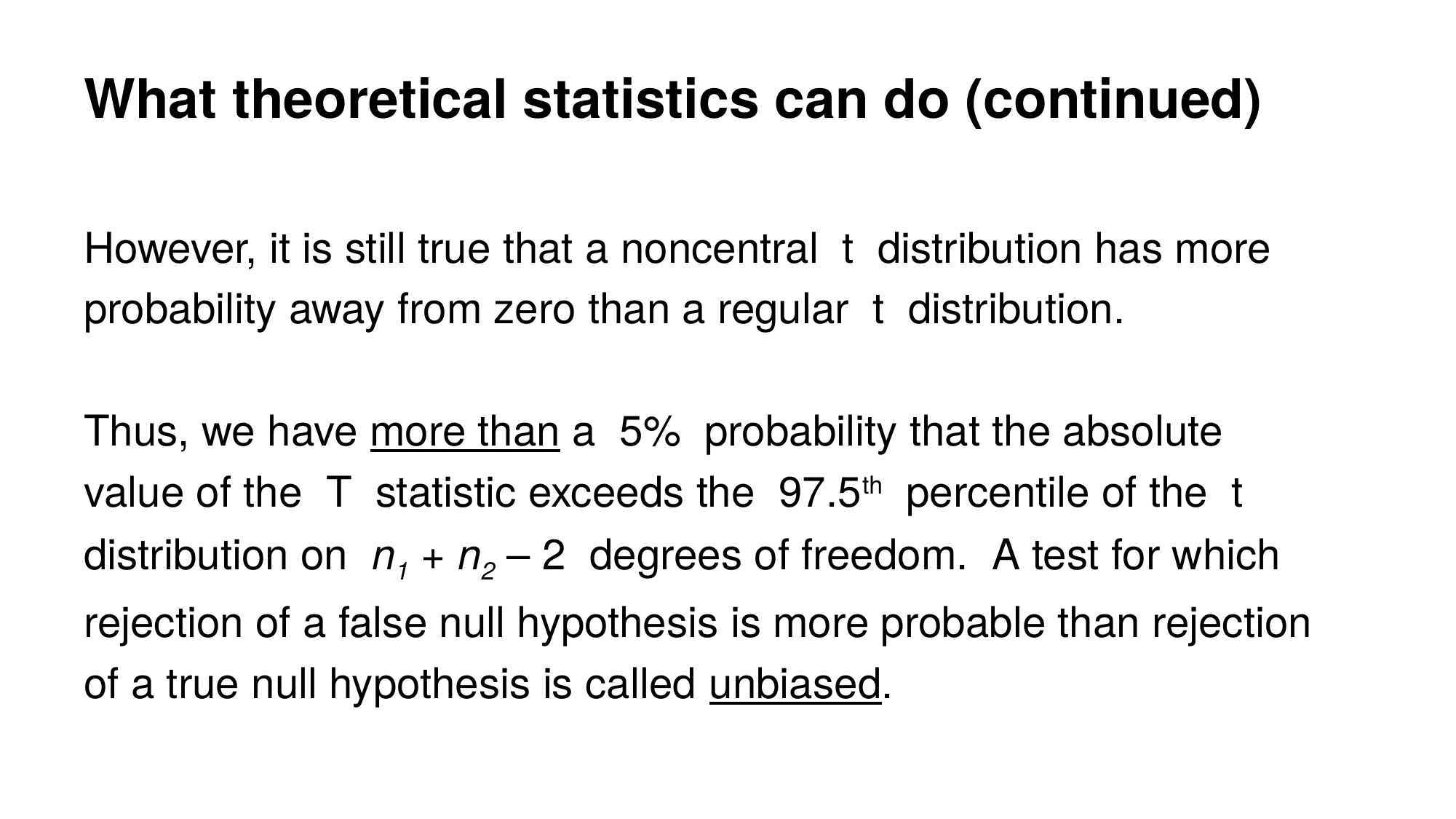

# What theoretical statistics can do (continued)
However, it is still true that a noncentral  t  distribution has more probability away from zero than a regular  t  distribution.

Thus, we have more than a  5%  probability that the absolute value of the  T  statistic exceeds the  97.5th  percentile of the  t  distribution on  n1 + n2 – 2  degrees of freedom.  A test for which rejection of a false null hypothesis is more probable than rejection of a true null hypothesis is called unbiased.